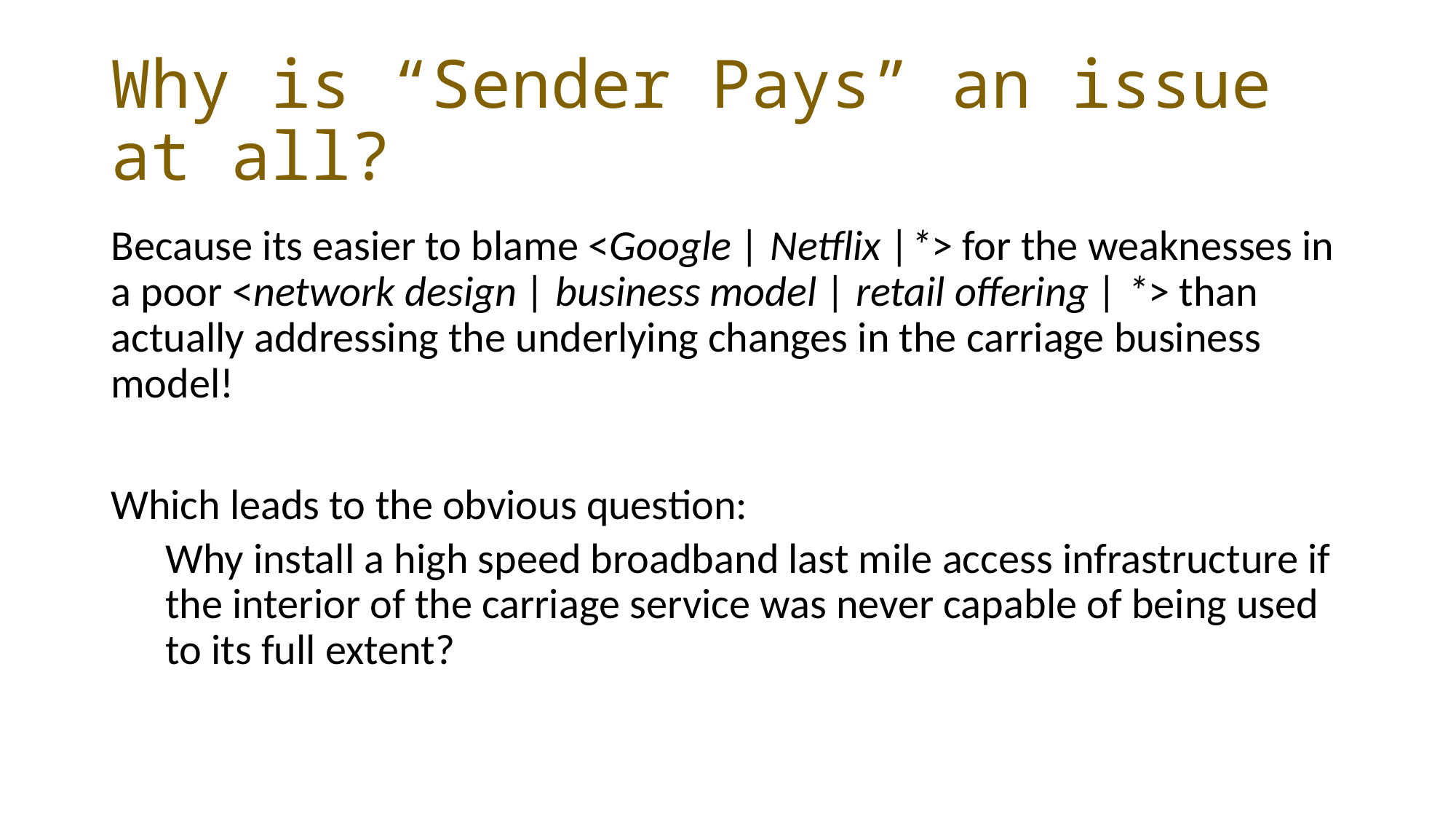

# Why is “Sender Pays” an issue at all?
Because its easier to blame <Google | Netflix |*> for the weaknesses in a poor <network design | business model | retail offering | *> than actually addressing the underlying changes in the carriage business model!

Which leads to the obvious question:
Why install a high speed broadband last mile access infrastructure if the interior of the carriage service was never capable of being used to its full extent?